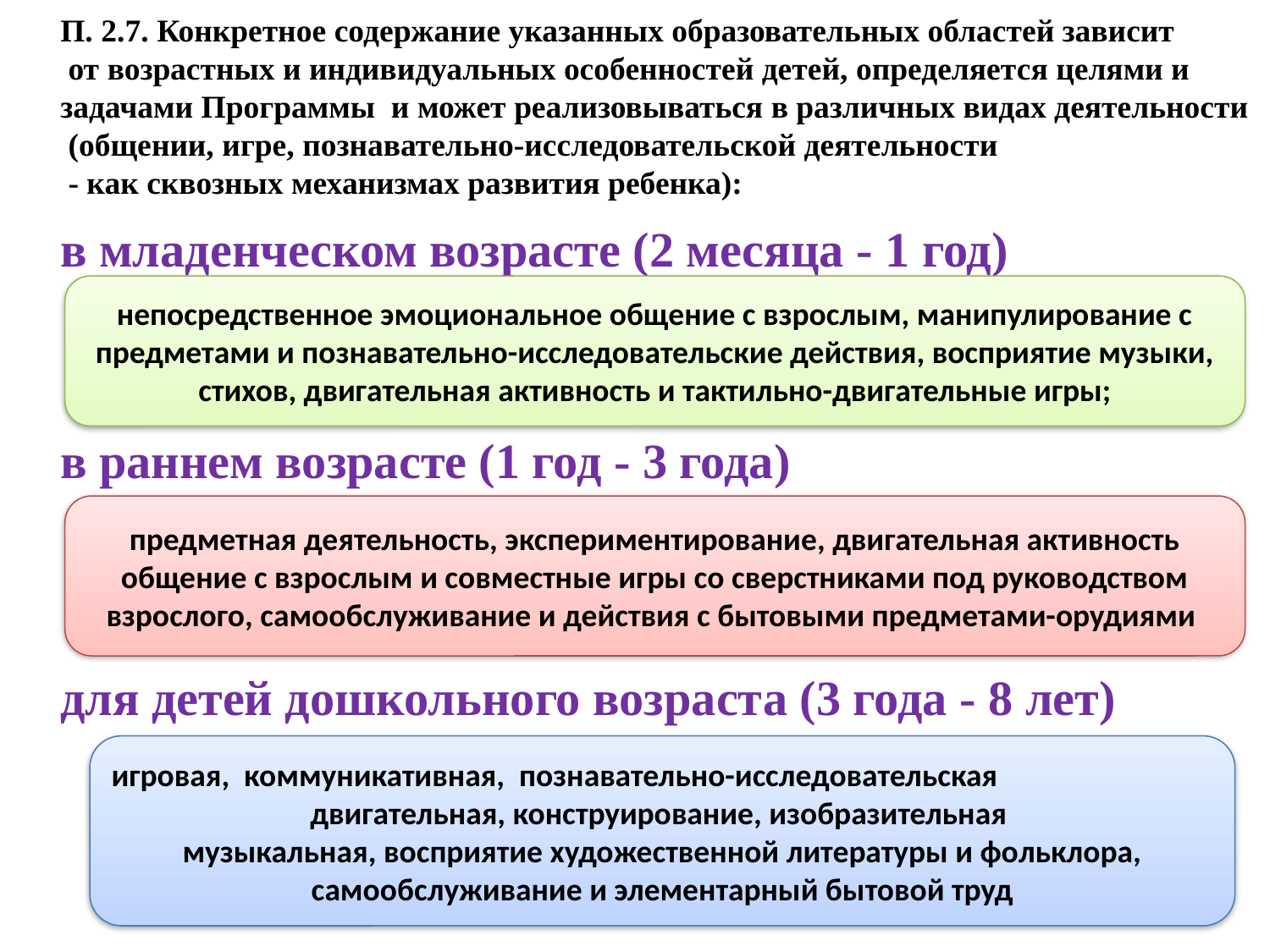

П. 2.7. Конкретное содержание указанных образовательных областей зависит
 от возрастных и индивидуальных особенностей детей, определяется целями и
задачами Программы  и может реализовываться в различных видах деятельности
 (общении, игре, познавательно-исследовательской деятельности
 - как сквозных механизмах развития ребенка):

в младенческом возрасте (2 месяца - 1 год)

в раннем возрасте (1 год - 3 года)

для детей дошкольного возраста (3 года - 8 лет)

непосредственное эмоциональное общение с взрослым, манипулирование с предметами и познавательно-исследовательские действия, восприятие музыки, стихов, двигательная активность и тактильно-двигательные игры;

предметная деятельность, экспериментирование, двигательная активность
общение с взрослым и совместные игры со сверстниками под руководством взрослого, самообслуживание и действия с бытовыми предметами-орудиями
игровая,  коммуникативная,  познавательно-исследовательская
двигательная, конструирование, изобразительная
музыкальная, восприятие художественной литературы и фольклора, самообслуживание и элементарный бытовой труд